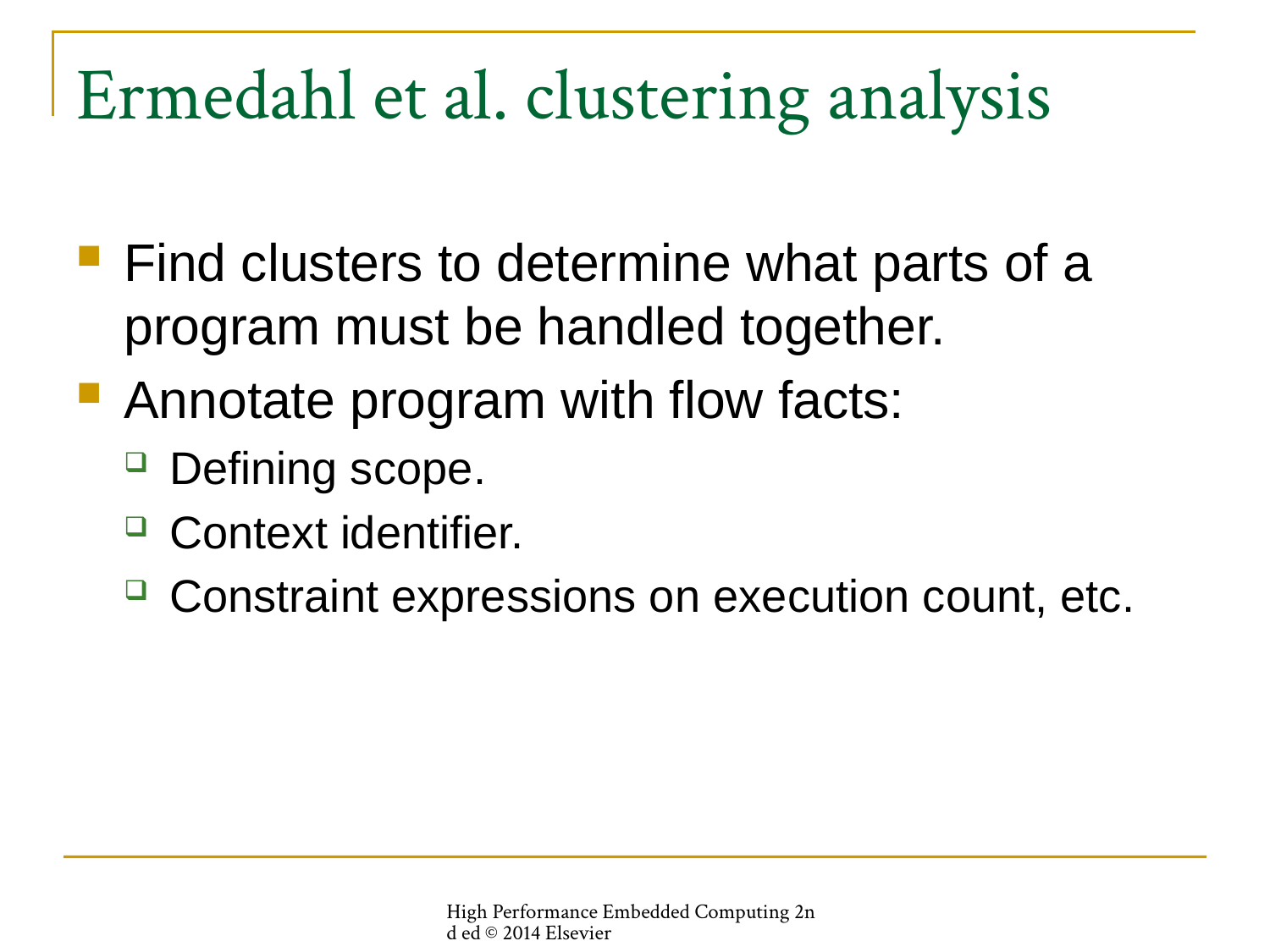

# Ermedahl et al. clustering analysis
Find clusters to determine what parts of a program must be handled together.
Annotate program with flow facts:
Defining scope.
Context identifier.
Constraint expressions on execution count, etc.
High Performance Embedded Computing 2nd ed © 2014 Elsevier